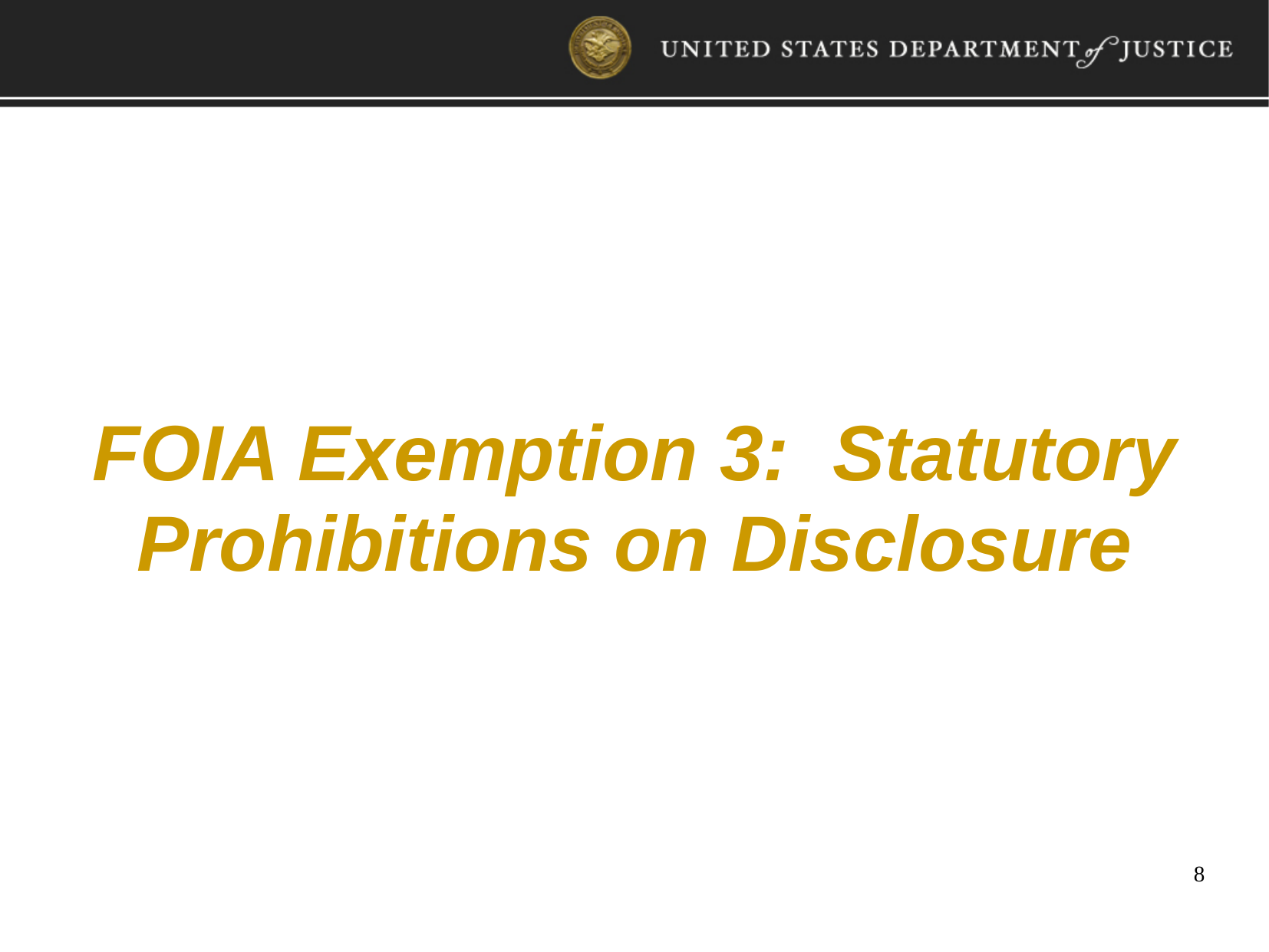

FOIA Exemption 3:  Statutory Prohibitions on Disclosure
8